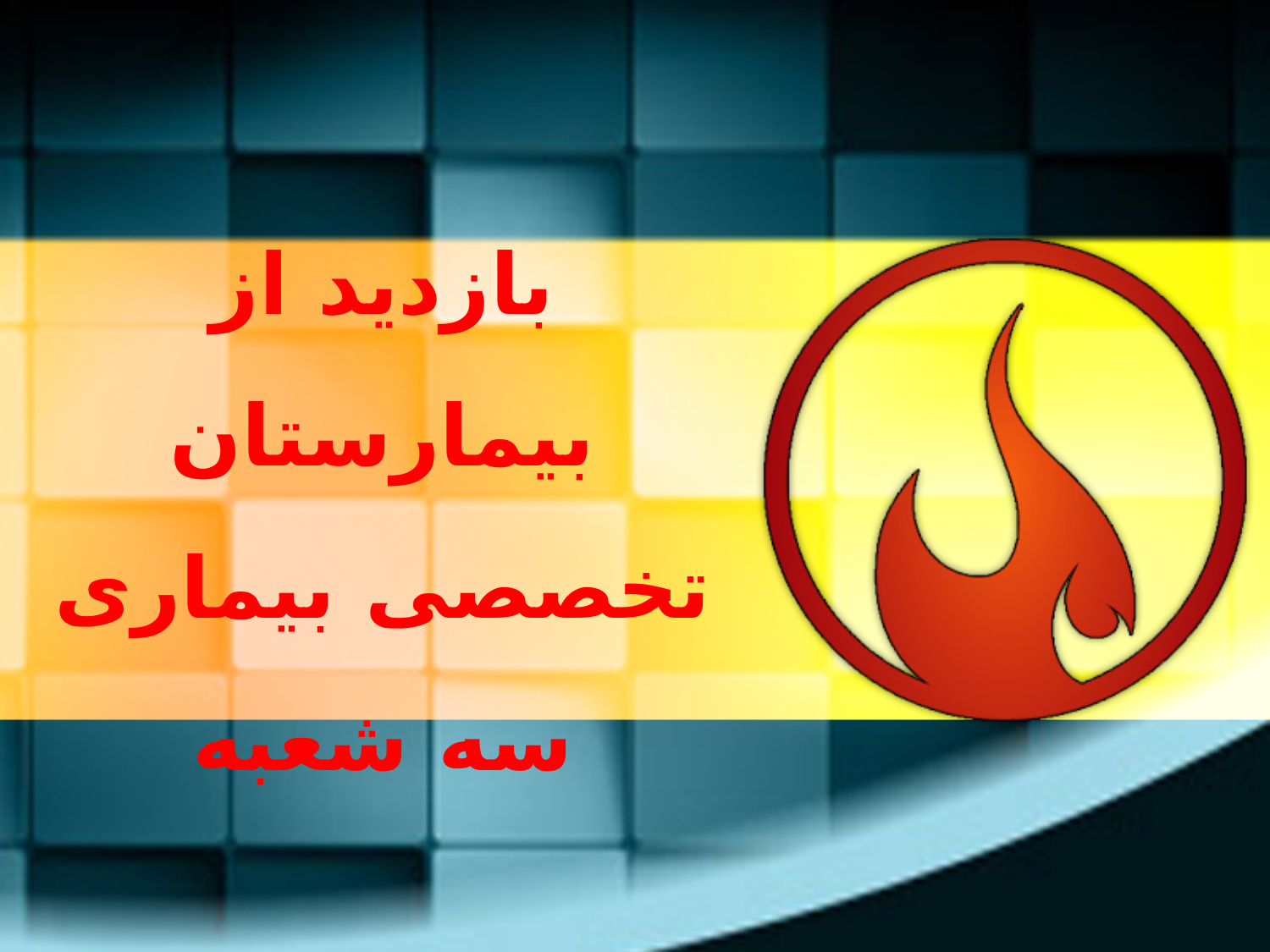

# بازدید از بیمارستان تخصصی بیماری سه شعبه